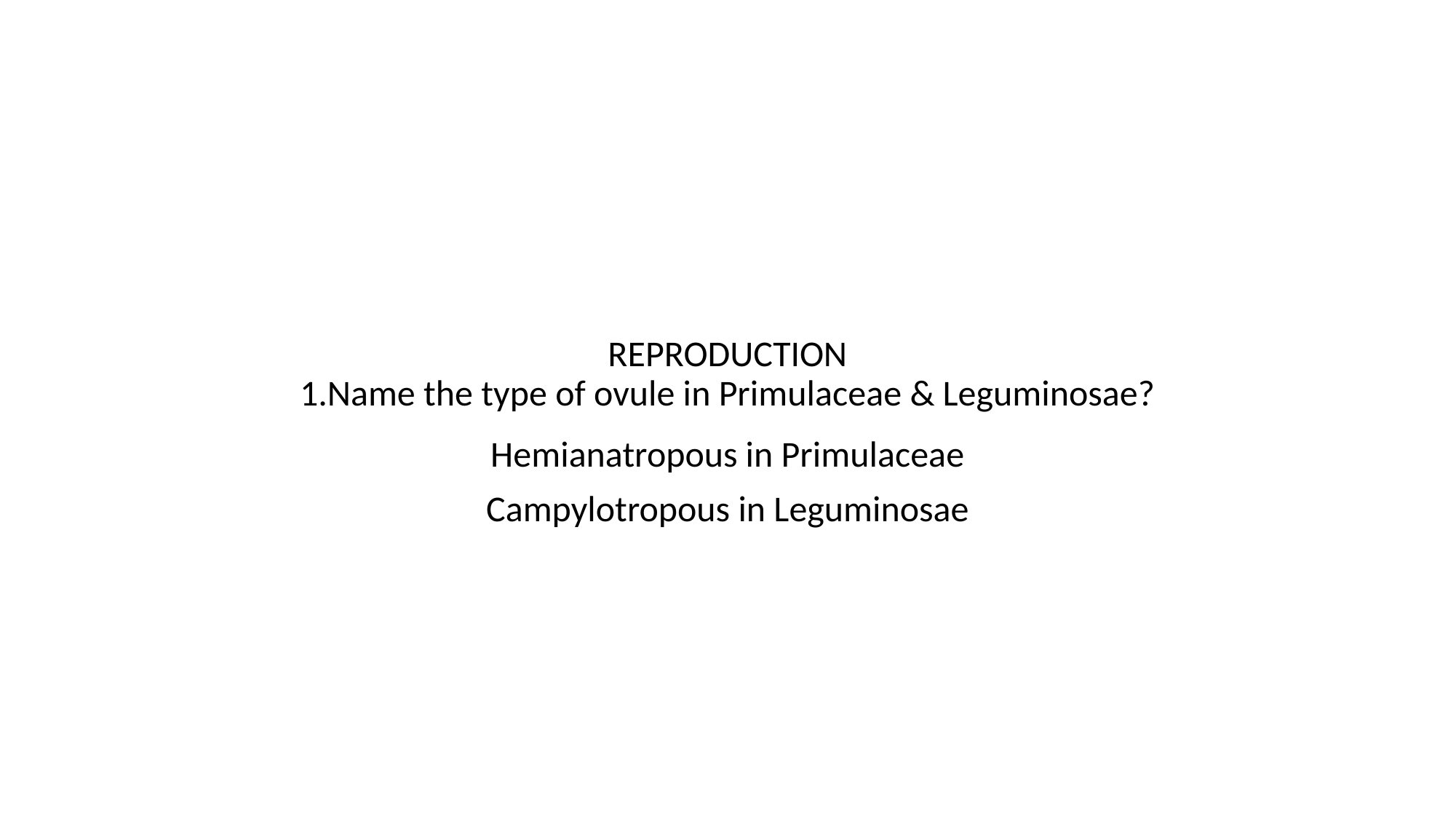

# REPRODUCTION 1.Name the type of ovule in Primulaceae & Leguminosae?
Hemianatropous in Primulaceae
Campylotropous in Leguminosae